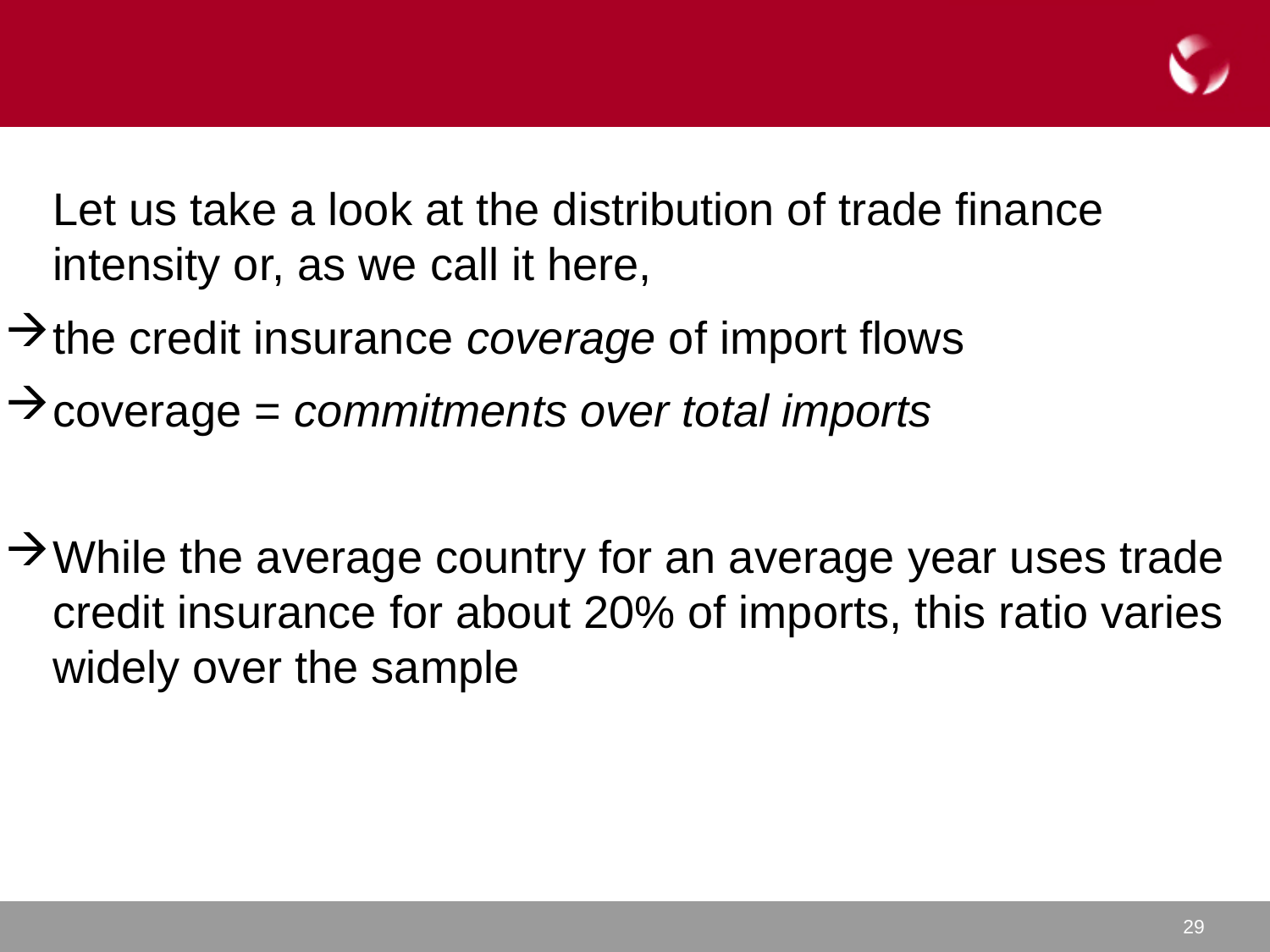

#
	Let us take a look at the distribution of trade finance intensity or, as we call it here,
the credit insurance coverage of import flows
coverage = commitments over total imports

While the average country for an average year uses trade credit insurance for about 20% of imports, this ratio varies widely over the sample

29